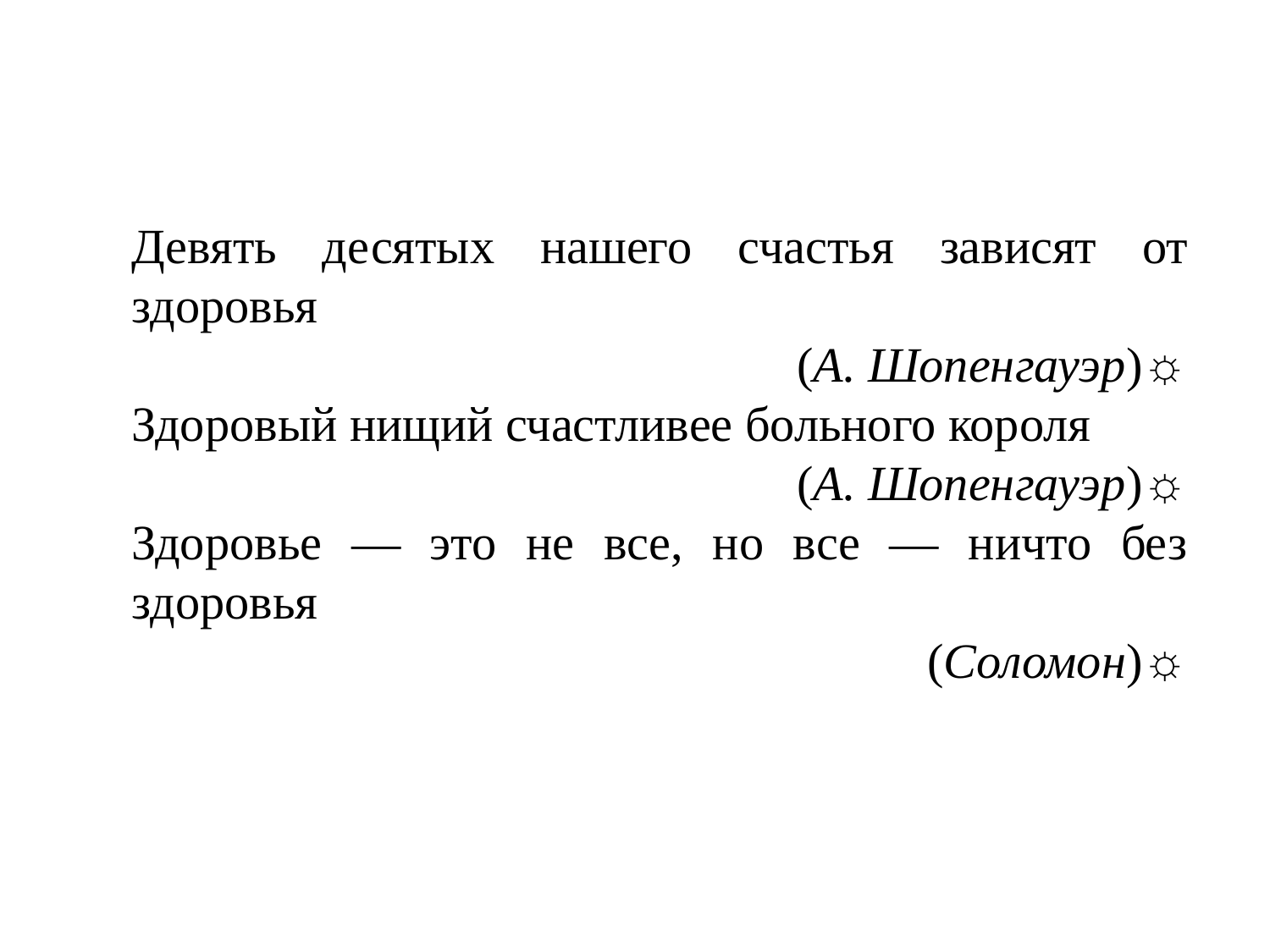

#
Девять десятых нашего счастья зависят от здоровья
(А. Шопенгауэр)☼
Здоровый нищий счастливее больного короля
(А. Шопенгауэр)☼
Здоровье — это не все, но все — ничто без здоровья
(Соломон)☼